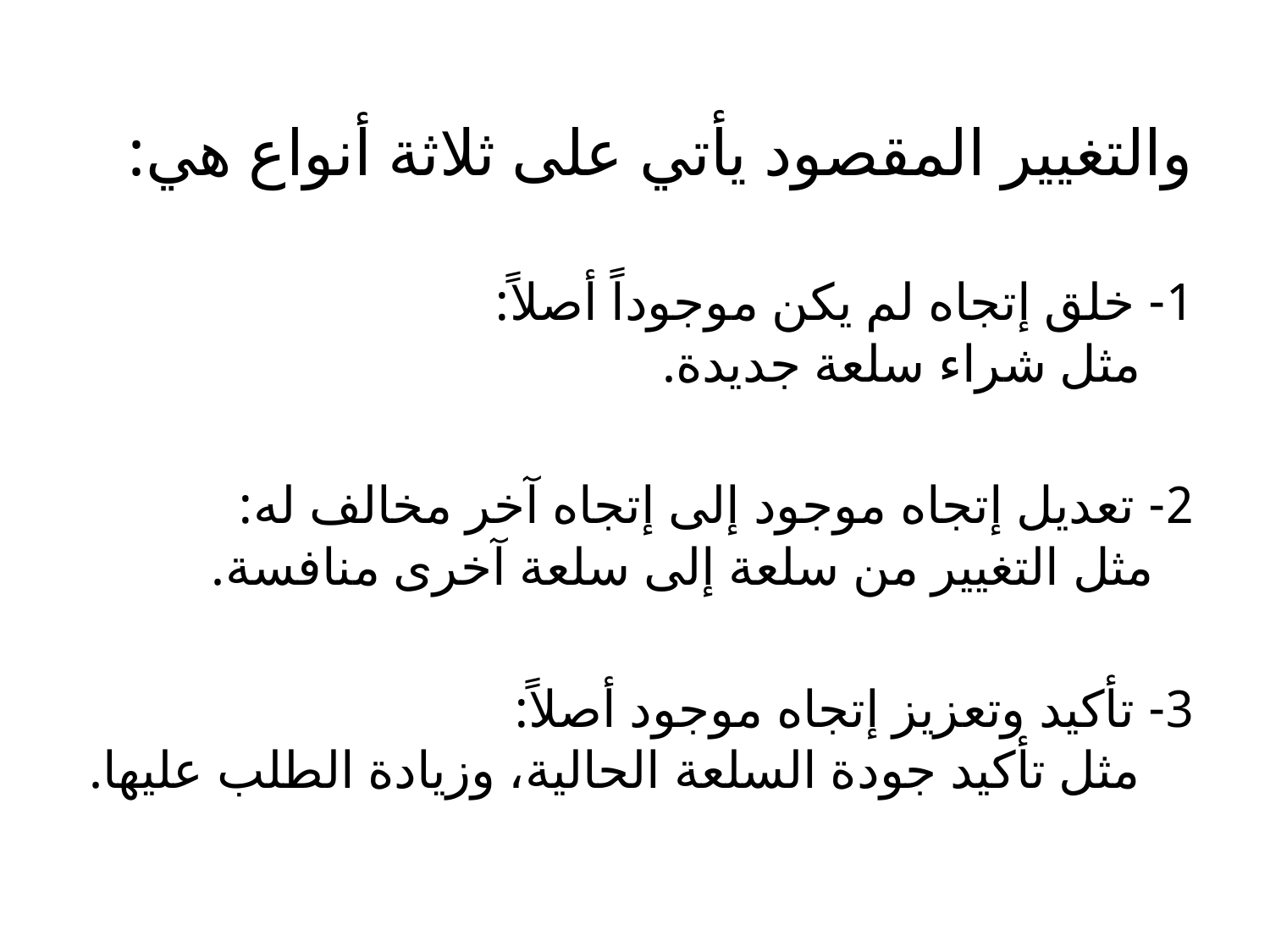

والتغيير المقصود يأتي على ثلاثة أنواع هي:

1- خلق إتجاه لم يكن موجوداً أصلاً:
    مثل شراء سلعة جديدة.

2- تعديل إتجاه موجود إلى إتجاه آخر مخالف له:
   مثل التغيير من سلعة إلى سلعة آخرى منافسة.

3- تأكيد وتعزيز إتجاه موجود أصلاً:
    مثل تأكيد جودة السلعة الحالية، وزيادة الطلب عليها.